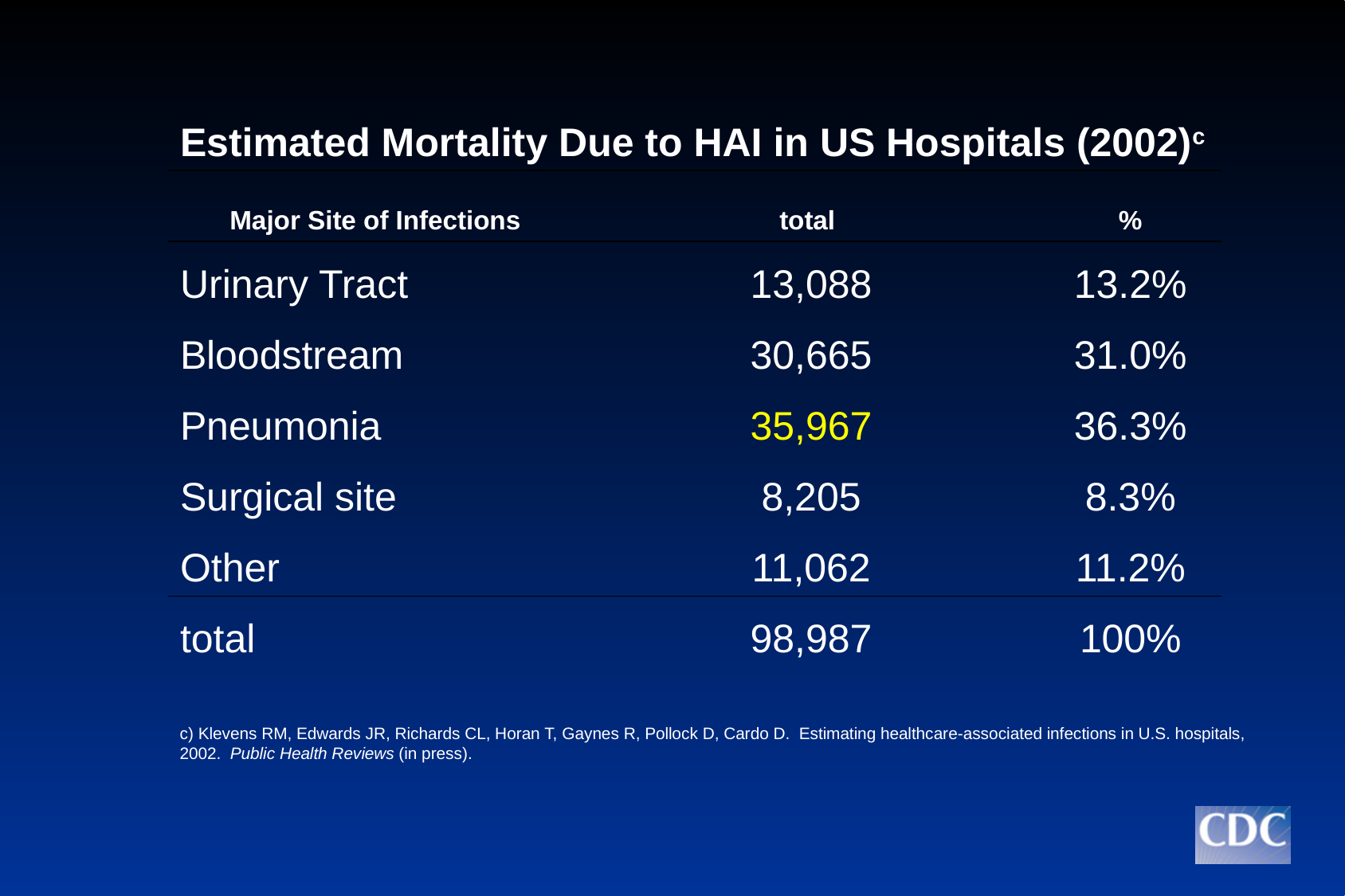

| Estimated Mortality Due to HAI in US Hospitals (2002)c |  |  |
| --- | --- | --- |
| Major Site of Infections | total | % |
| Urinary Tract | 13,088 | 13.2% |
| Bloodstream | 30,665 | 31.0% |
| Pneumonia | 35,967 | 36.3% |
| Surgical site | 8,205 | 8.3% |
| Other | 11,062 | 11.2% |
| total | 98,987 | 100% |

c) Klevens RM, Edwards JR, Richards CL, Horan T, Gaynes R, Pollock D, Cardo D.  Estimating healthcare-associated infections in U.S. hospitals, 2002.  Public Health Reviews (in press).